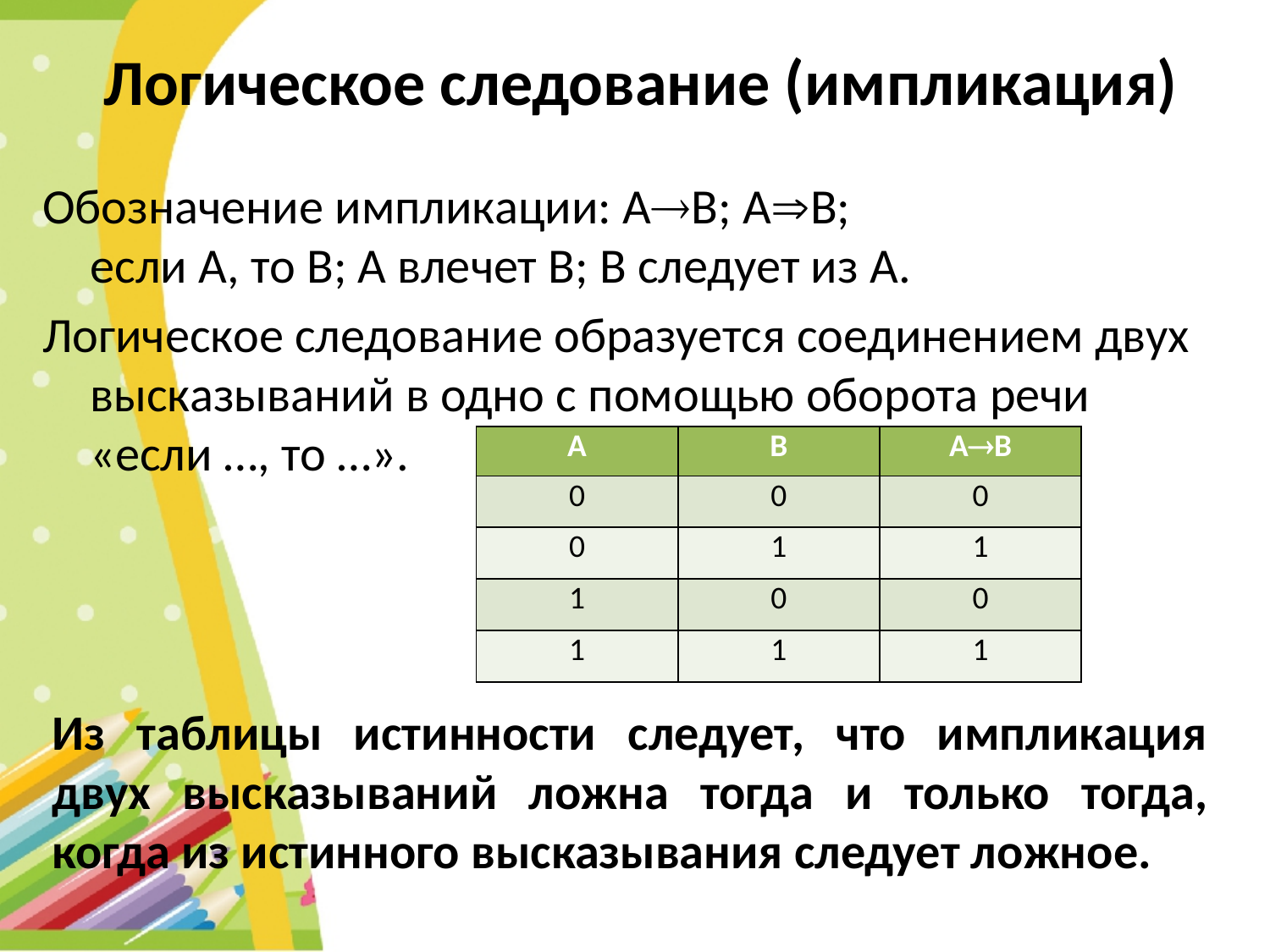

# Логическое следование (импликация)
Обозначение импликации: А→В; А⇒B;
если А, то В; А влечет В; В следует из А.
Логическое следование образуется соединением двух высказываний в одно с помощью оборота речи «если …, то …».

| А | В | А→В |
| --- | --- | --- |
| 0 | 0 | 0 |
| 0 | 1 | 1 |
| 1 | 0 | 0 |
| 1 | 1 | 1 |
Из таблицы истинности следует, что импликация двух высказываний ложна тогда и только тогда, когда из истинного высказывания следует ложное.